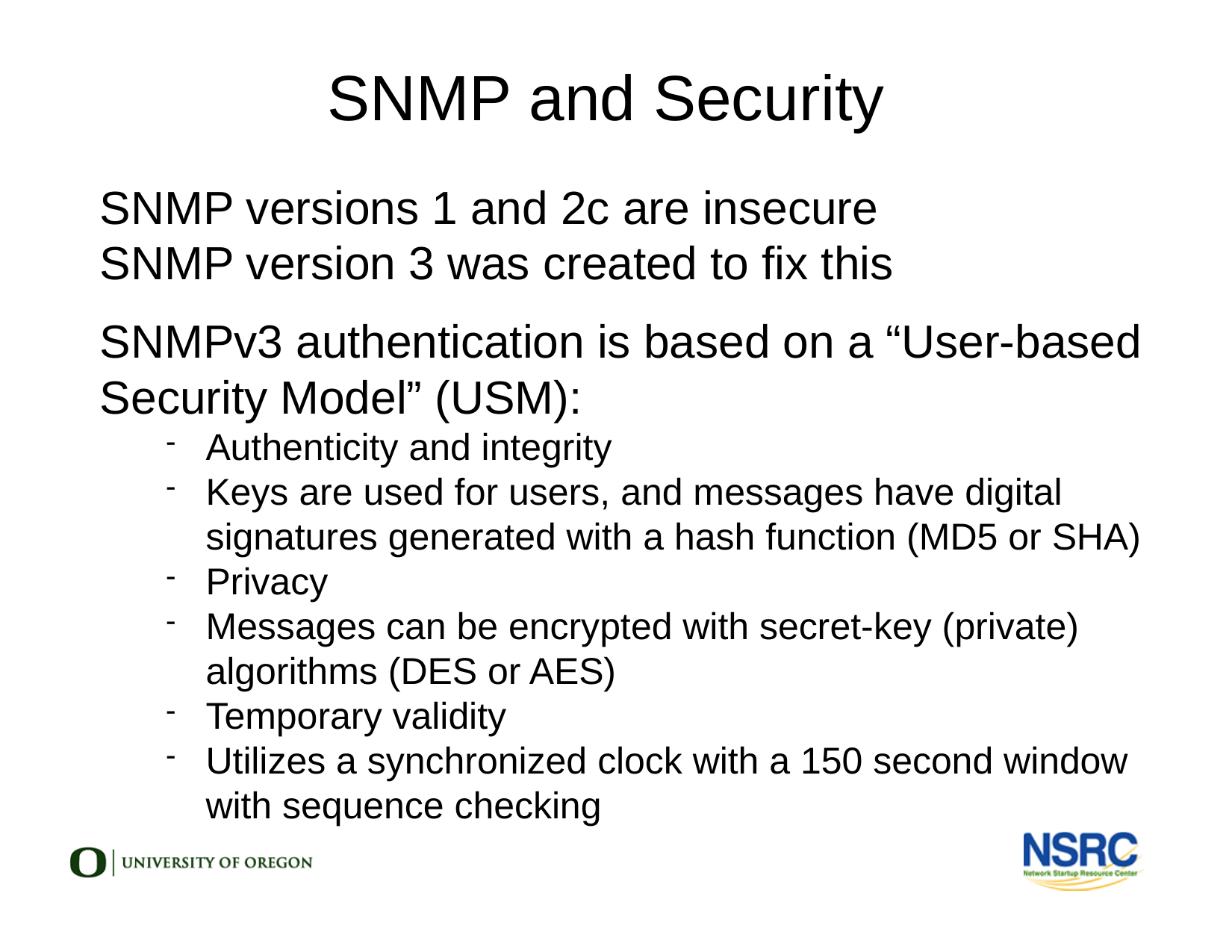

SNMP and Security
SNMP versions 1 and 2c are insecure
SNMP version 3 was created to fix this

SNMPv3 authentication is based on a “User-based Security Model” (USM):
Authenticity and integrity
Keys are used for users, and messages have digital signatures generated with a hash function (MD5 or SHA)
Privacy
Messages can be encrypted with secret-key (private) algorithms (DES or AES)
Temporary validity
Utilizes a synchronized clock with a 150 second window with sequence checking